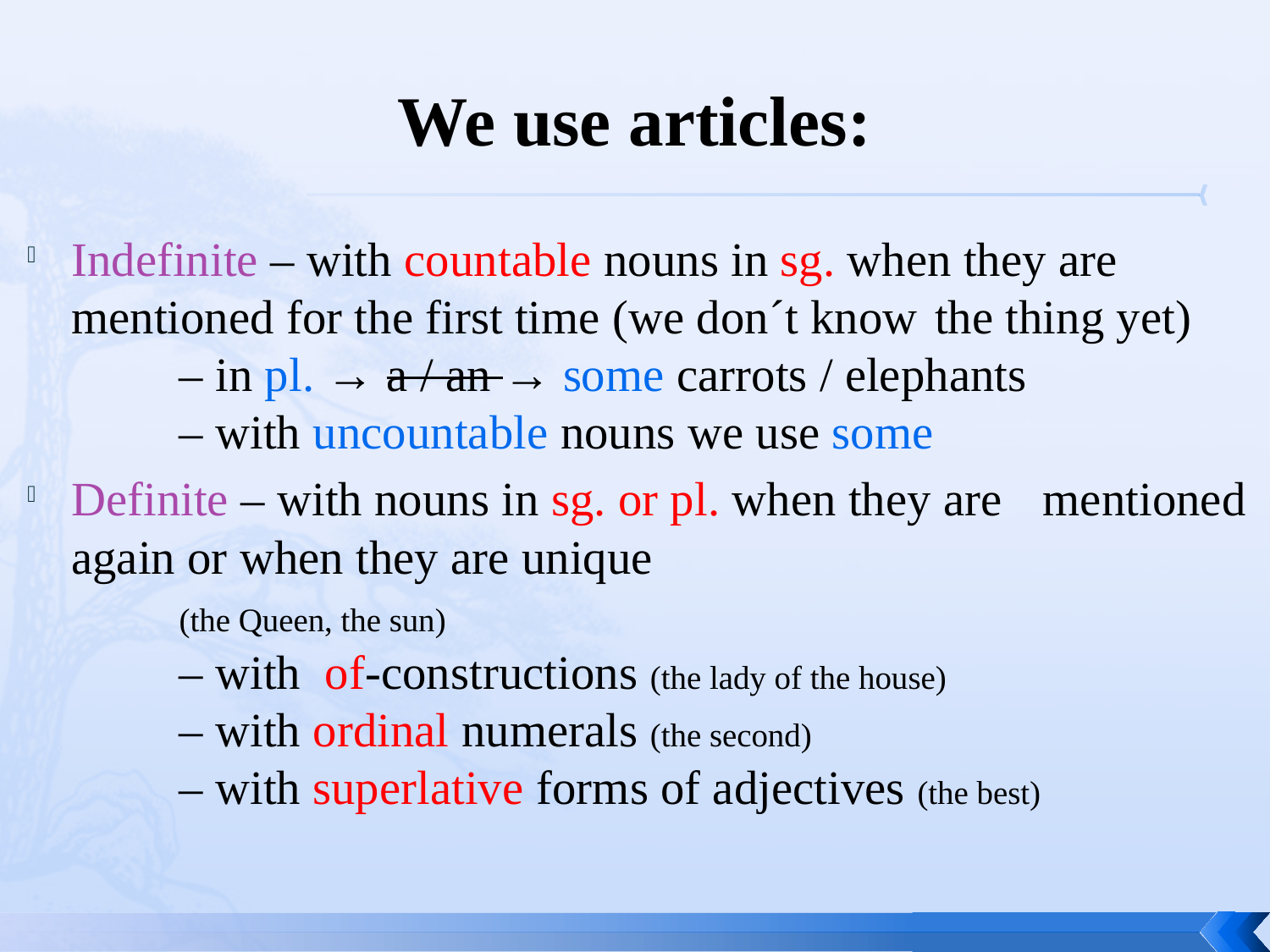

# We use articles:
Indefinite – with countable nouns in sg. when they are 		mentioned for the first time (we don´t know 		the thing yet)
	– in pl. → a / an → some carrots / elephants
	– with uncountable nouns we use some
Definite – with nouns in sg. or pl. when they are 			mentioned again or when they are unique
							(the Queen, the sun)
		– with  of-constructions (the lady of the house)
		– with ordinal numerals (the second)
		– with superlative forms of adjectives (the best)